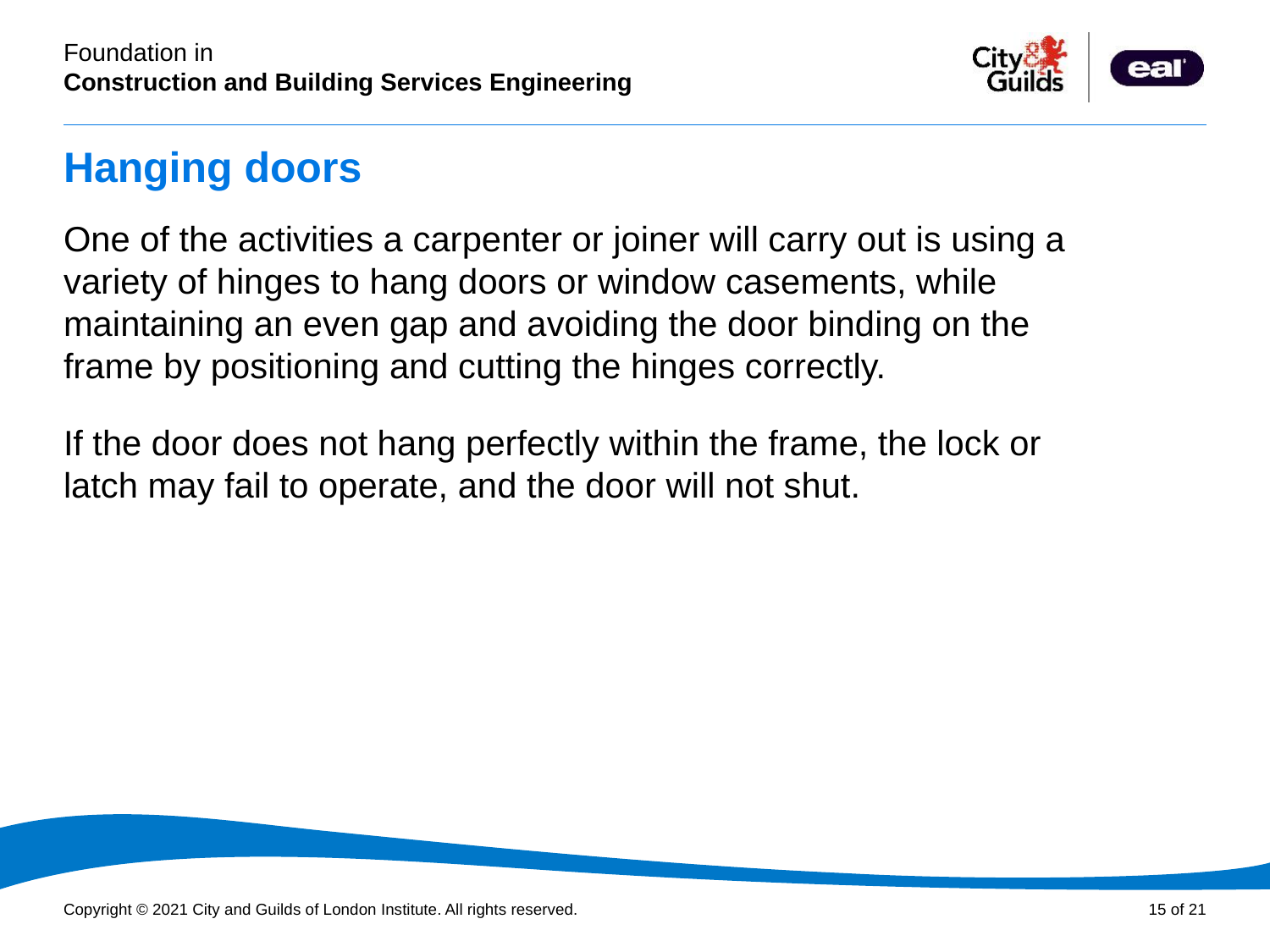

# Hanging doors
One of the activities a carpenter or joiner will carry out is using a variety of hinges to hang doors or window casements, while maintaining an even gap and avoiding the door binding on the frame by positioning and cutting the hinges correctly.
If the door does not hang perfectly within the frame, the lock or latch may fail to operate, and the door will not shut.